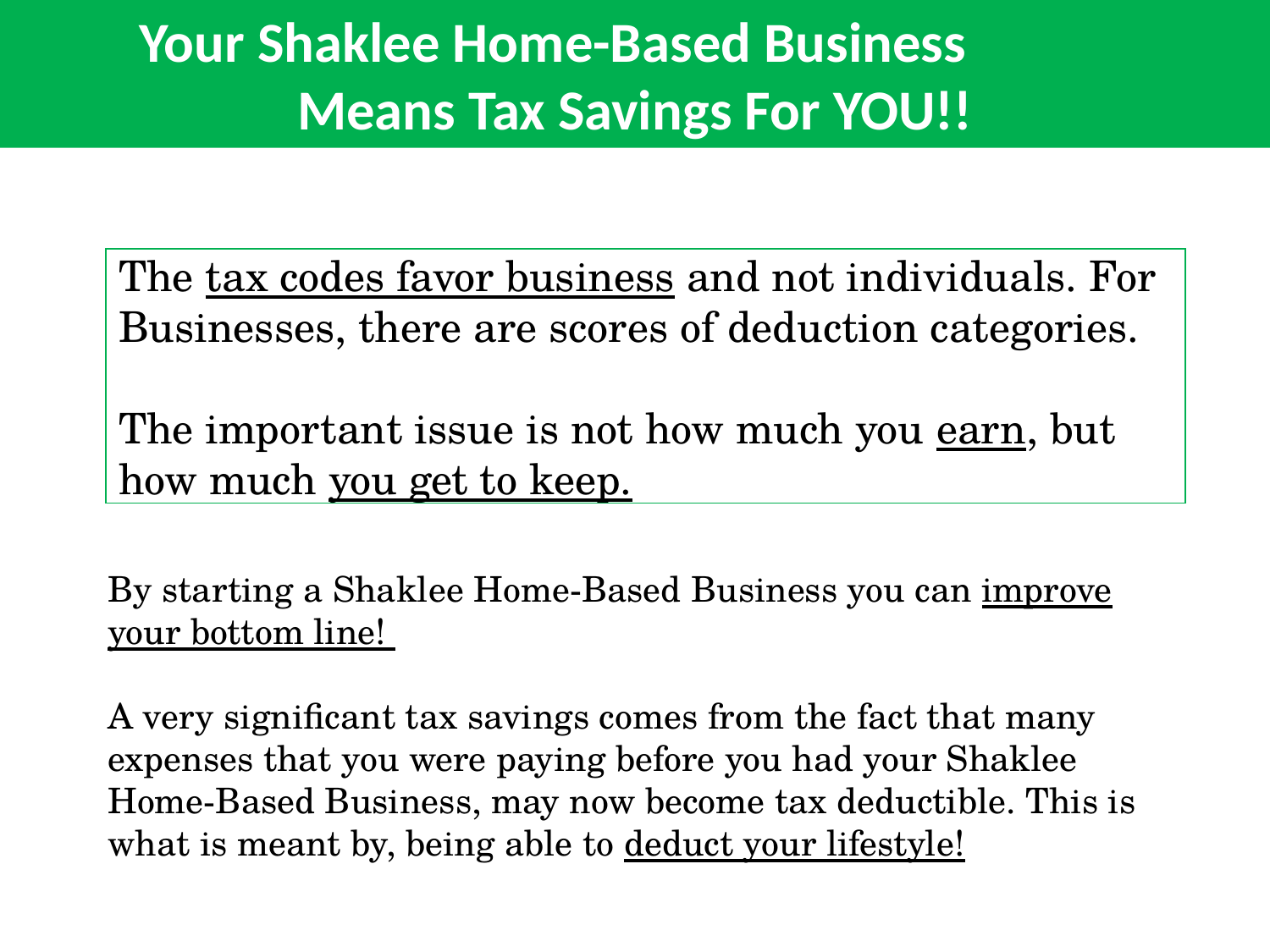

Your Shaklee Home-Based Business
Means Tax Savings For YOU!!

The tax codes favor business and not individuals. For Businesses, there are scores of deduction categories.

The important issue is not how much you earn, but how much you get to keep.
By starting a Shaklee Home-Based Business you can improve your bottom line!

A very significant tax savings comes from the fact that many expenses that you were paying before you had your Shaklee Home-Based Business, may now become tax deductible. This is what is meant by, being able to deduct your lifestyle!